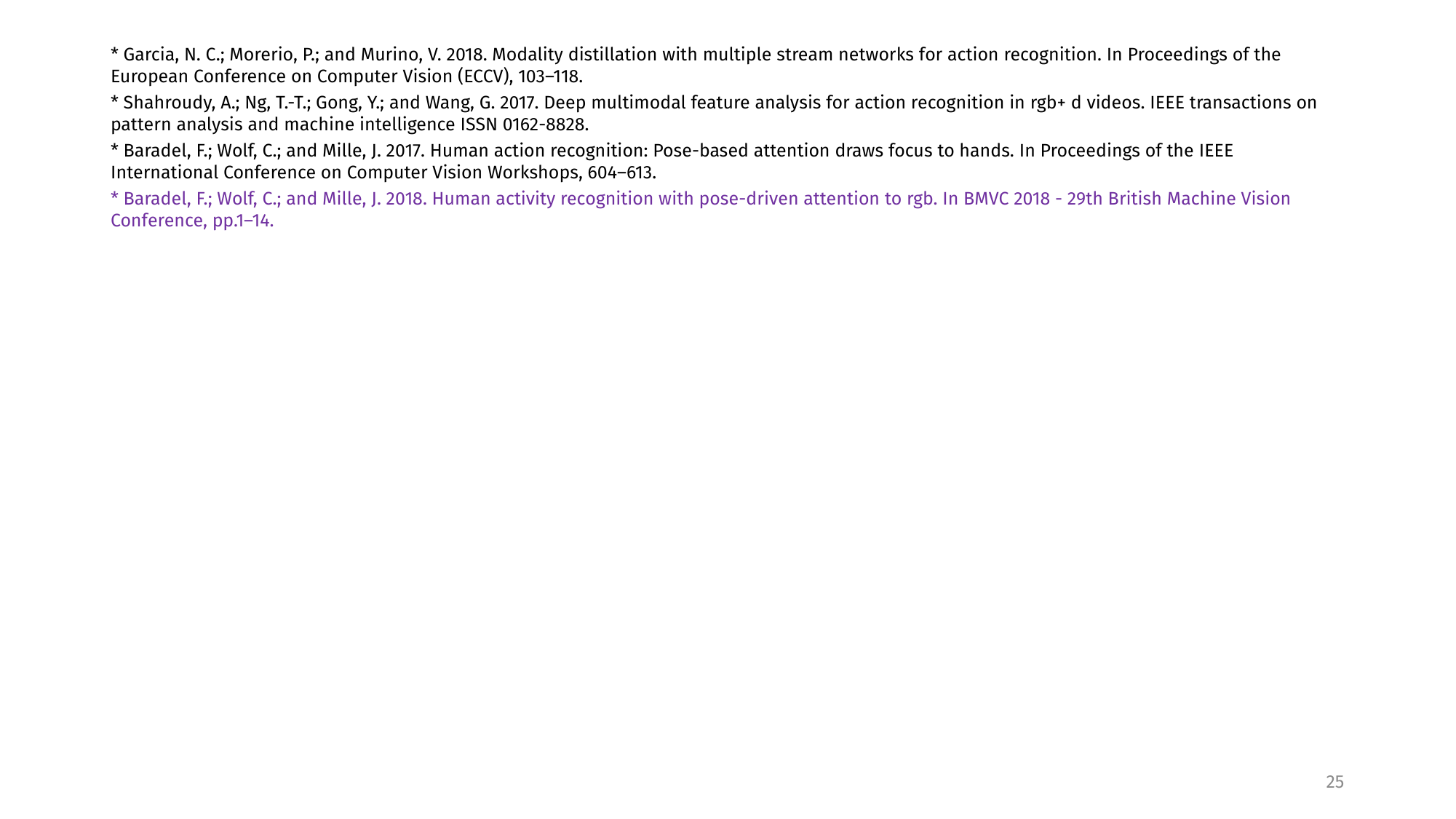

* Garcia, N. C.; Morerio, P.; and Murino, V. 2018. Modality distillation with multiple stream networks for action recognition. In Proceedings of the European Conference on Computer Vision (ECCV), 103–118.
* Shahroudy, A.; Ng, T.-T.; Gong, Y.; and Wang, G. 2017. Deep multimodal feature analysis for action recognition in rgb+ d videos. IEEE transactions on pattern analysis and machine intelligence ISSN 0162-8828.
* Baradel, F.; Wolf, C.; and Mille, J. 2017. Human action recognition: Pose-based attention draws focus to hands. In Proceedings of the IEEE International Conference on Computer Vision Workshops, 604–613.
* Baradel, F.; Wolf, C.; and Mille, J. 2018. Human activity recognition with pose-driven attention to rgb. In BMVC 2018 - 29th British Machine Vision Conference, pp.1–14.
25